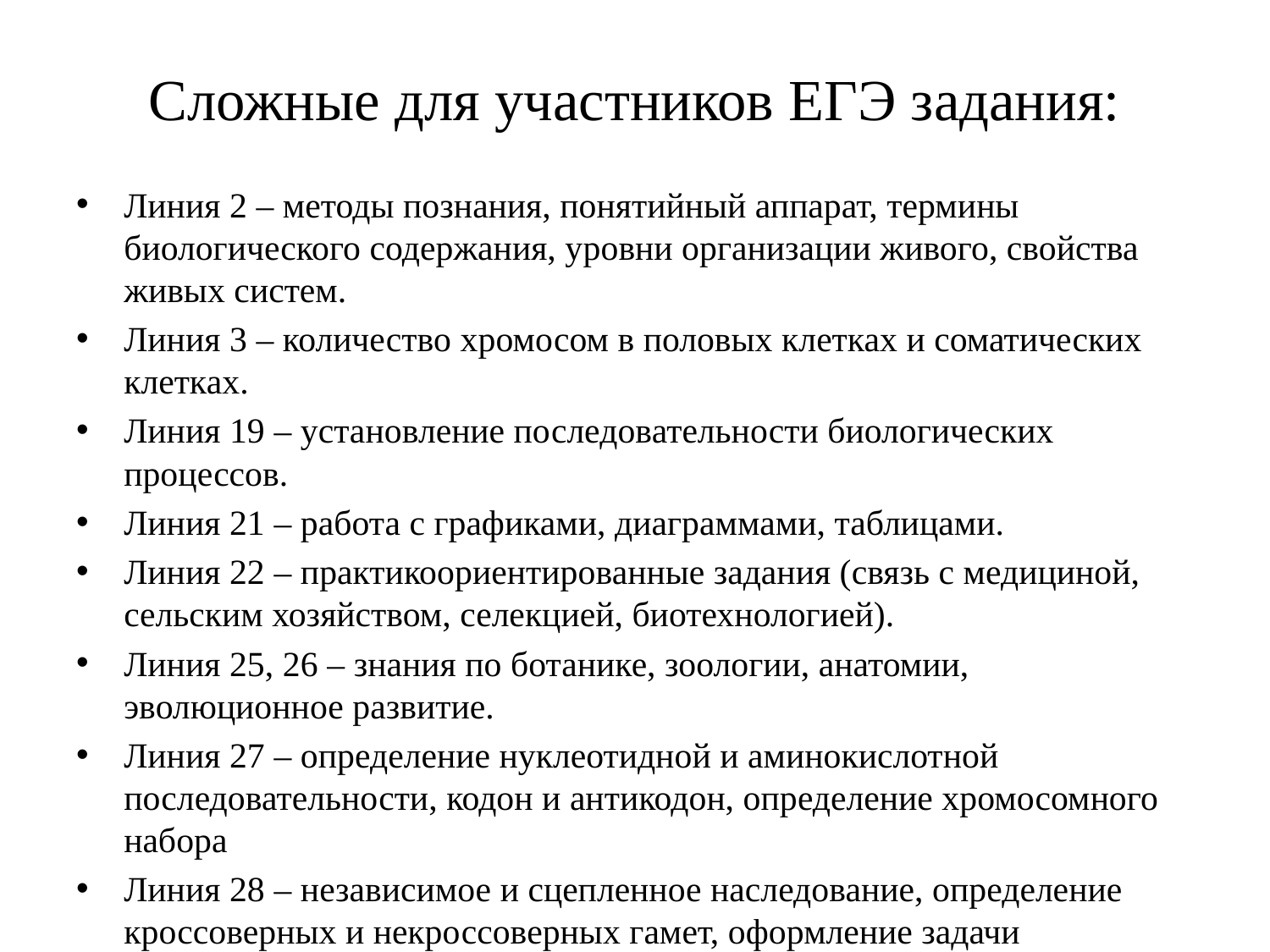

# Сложные для участников ЕГЭ задания:
Линия 2 – методы познания, понятийный аппарат, термины биологического содержания, уровни организации живого, свойства живых систем.
Линия 3 – количество хромосом в половых клетках и соматических клетках.
Линия 19 – установление последовательности биологических процессов.
Линия 21 – работа с графиками, диаграммами, таблицами.
Линия 22 – практикоориентированные задания (связь с медициной, сельским хозяйством, селекцией, биотехнологией).
Линия 25, 26 – знания по ботанике, зоологии, анатомии, эволюционное развитие.
Линия 27 – определение нуклеотидной и аминокислотной последовательности, кодон и антикодон, определение хромосомного набора
Линия 28 – независимое и сцепленное наследование, определение кроссоверных и некроссоверных гамет, оформление задачи